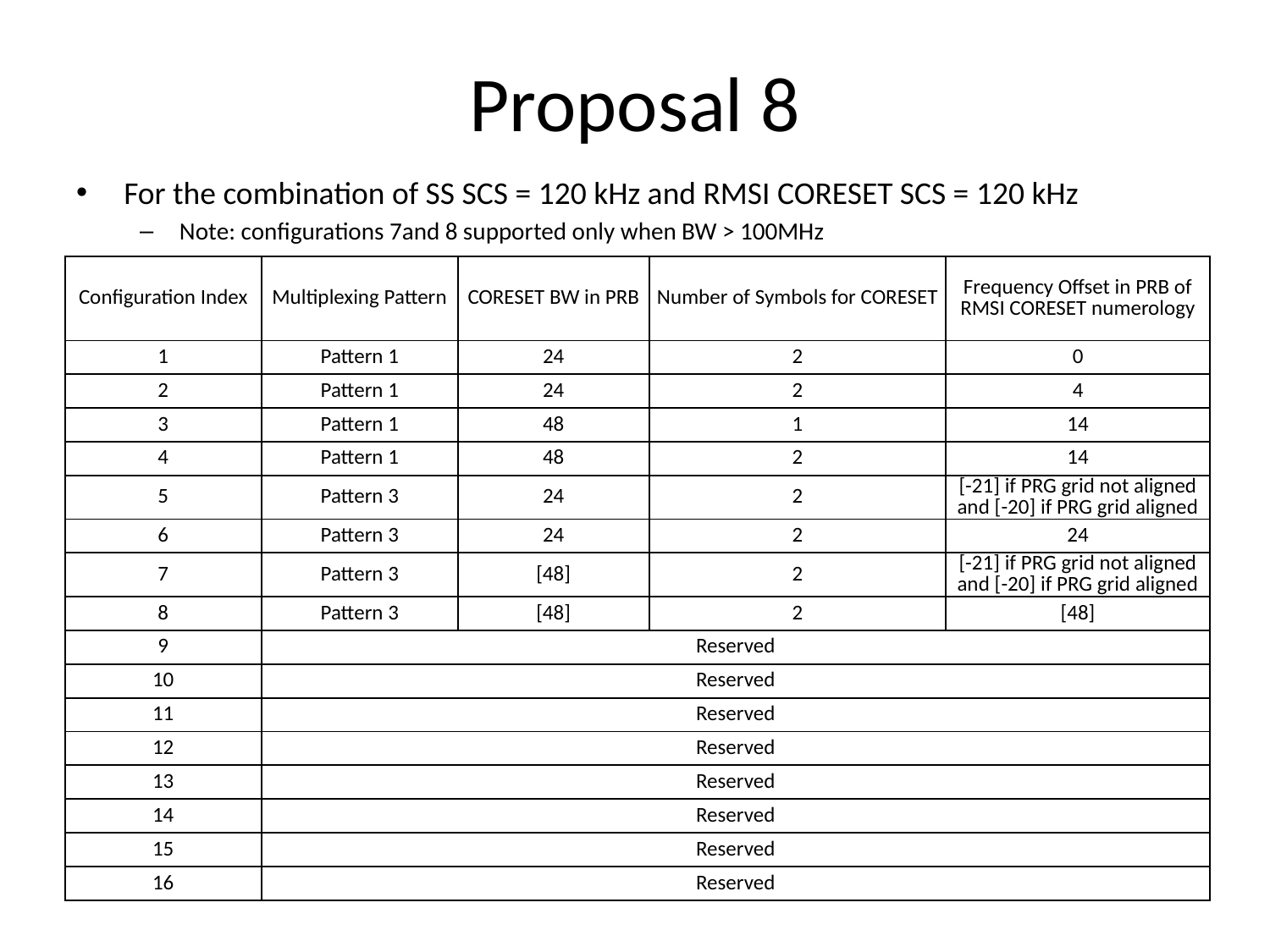

# Proposal 8
For the combination of SS SCS = 120 kHz and RMSI CORESET SCS = 120 kHz
Note: configurations 7and 8 supported only when BW > 100MHz

| Configuration Index | Multiplexing Pattern | CORESET BW in PRB | Number of Symbols for CORESET | Frequency Offset in PRB of RMSI CORESET numerology |
| --- | --- | --- | --- | --- |
| 1 | Pattern 1 | 24 | 2 | 0 |
| 2 | Pattern 1 | 24 | 2 | 4 |
| 3 | Pattern 1 | 48 | 1 | 14 |
| 4 | Pattern 1 | 48 | 2 | 14 |
| 5 | Pattern 3 | 24 | 2 | [-21] if PRG grid not aligned and [-20] if PRG grid aligned |
| 6 | Pattern 3 | 24 | 2 | 24 |
| 7 | Pattern 3 | [48] | 2 | [-21] if PRG grid not aligned and [-20] if PRG grid aligned |
| 8 | Pattern 3 | [48] | 2 | [48] |
| 9 | Reserved |  |  |  |
| 10 | Reserved |  |  |  |
| 11 | Reserved |  |  |  |
| 12 | Reserved |  |  |  |
| 13 | Reserved |  |  |  |
| 14 | Reserved |  |  |  |
| 15 | Reserved |  |  |  |
| 16 | Reserved |  |  |  |